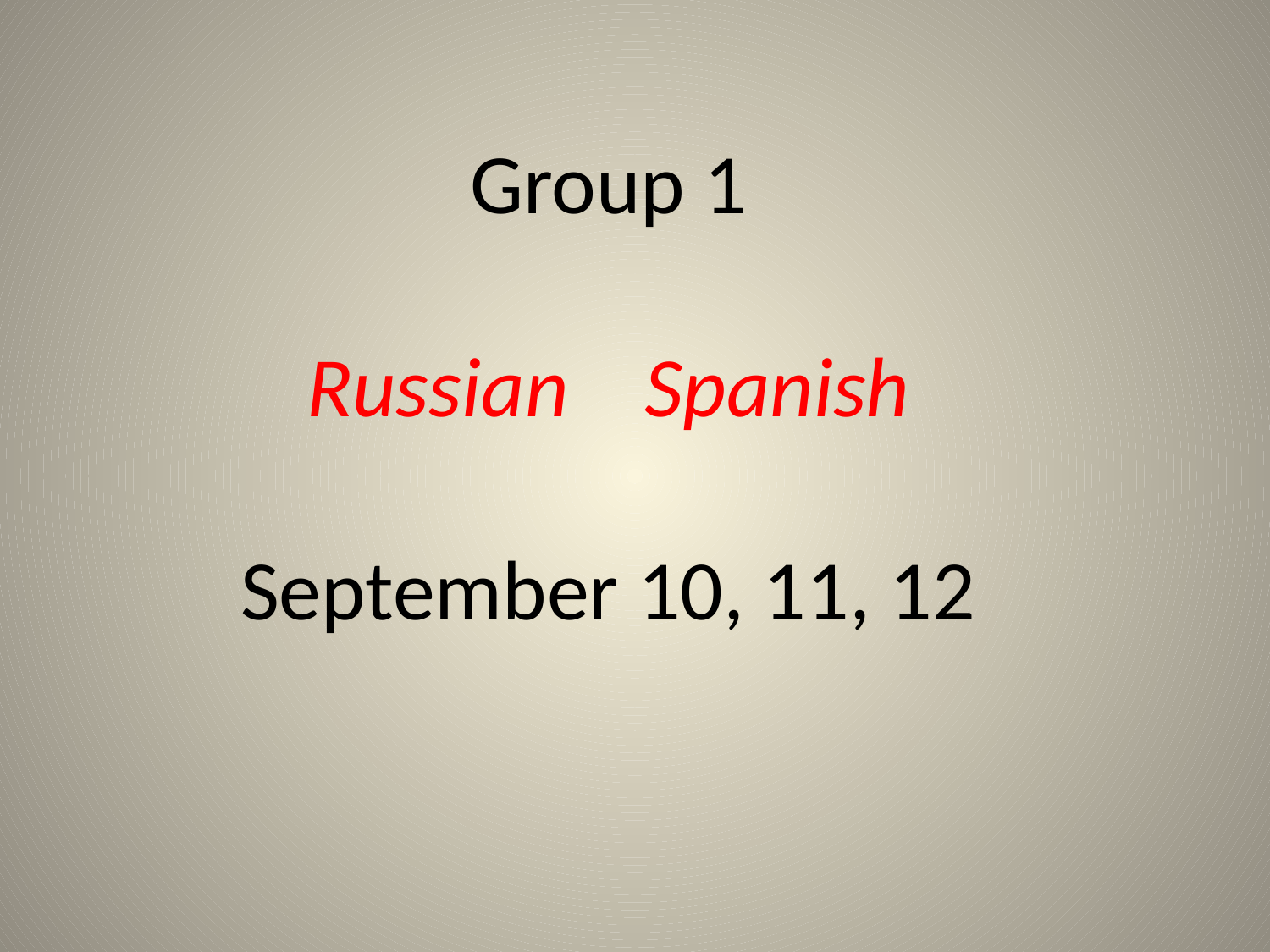

Group 1

Russian    Spanish

September 10, 11, 12